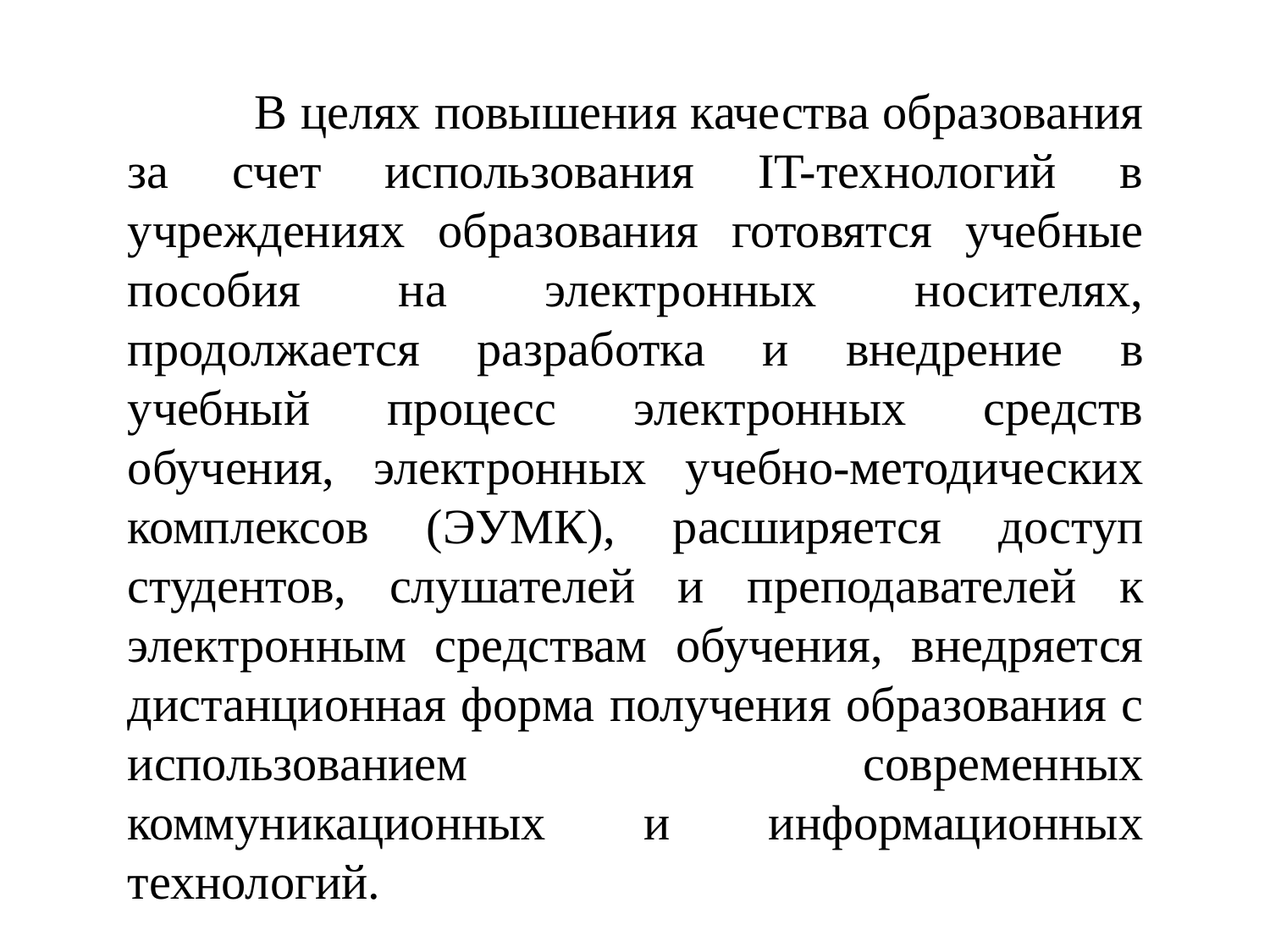

# В целях повышения качества образования за счет использования IT-технологий в учреждениях образования готовятся учебные пособия на электронных носителях, продолжается разработка и внедрение в учебный процесс электронных средств обучения, электронных учебно-методических комплексов (ЭУМК), расширяется доступ студентов, слушателей и преподавателей к электронным средствам обучения, внедряется дистанционная форма получения образования с использованием современных коммуникационных и информационных технологий.